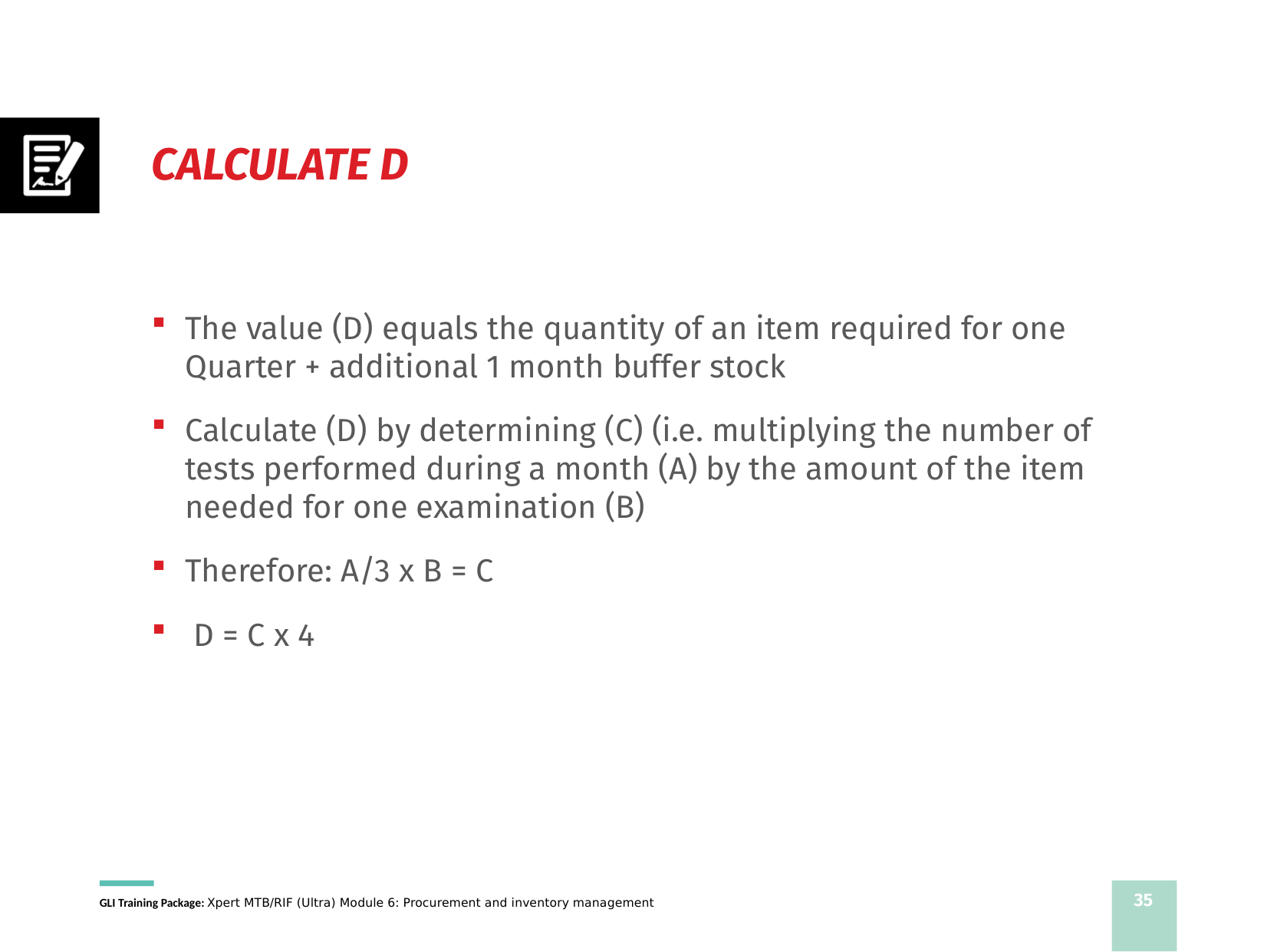

# CALCULATE D

The value (D) equals the quantity of an item required for one Quarter + additional 1 month buffer stock
Calculate (D) by determining (C) (i.e. multiplying the number of tests performed during a month (A) by the amount of the item needed for one examination (B)
Therefore: A/3 x B = C
 D = C x 4